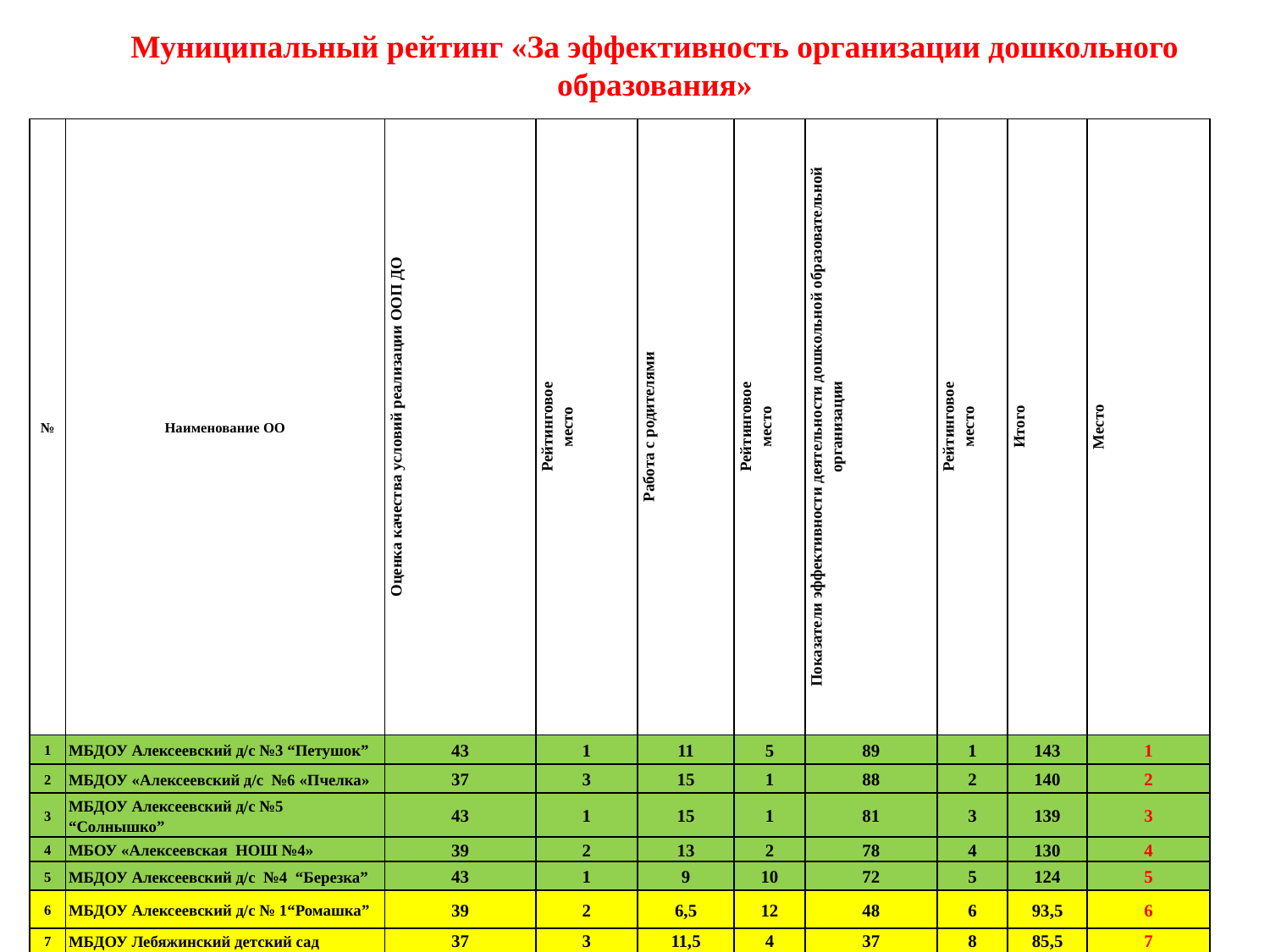

Муниципальный рейтинг «За эффективность организации дошкольного образования»
| № | Наименование ОО | Оценка качества условий реализации ООП ДО | Рейтинговое место | Работа с родителями | Рейтинговое место | Показатели эффективности деятельности дошкольной образовательной организации | Рейтинговое место | Итого | Место |
| --- | --- | --- | --- | --- | --- | --- | --- | --- | --- |
| 1 | МБДОУ Алексеевский д/с №3 “Петушок” | 43 | 1 | 11 | 5 | 89 | 1 | 143 | 1 |
| 2 | МБДОУ «Алексеевский д/с №6 «Пчелка» | 37 | 3 | 15 | 1 | 88 | 2 | 140 | 2 |
| 3 | МБДОУ Алексеевский д/с №5 “Солнышко” | 43 | 1 | 15 | 1 | 81 | 3 | 139 | 3 |
| 4 | МБОУ «Алексеевская НОШ №4» | 39 | 2 | 13 | 2 | 78 | 4 | 130 | 4 |
| 5 | МБДОУ Алексеевский д/с №4 “Березка” | 43 | 1 | 9 | 10 | 72 | 5 | 124 | 5 |
| 6 | МБДОУ Алексеевский д/с № 1“Ромашка” | 39 | 2 | 6,5 | 12 | 48 | 6 | 93,5 | 6 |
| 7 | МБДОУ Лебяжинский детский сад | 37 | 3 | 11,5 | 4 | 37 | 8 | 85,5 | 7 |
| 8 | МБДОУ Алексеевский д/с №2 “Зайчик” | 33 | 4 | 8,5 | 10 | 40 | 7 | 81,5 | 8 |
| 9 | МБДОУ Реченская ООШ | 30 | 6 | 9,5 | 8 | 26 | 11 | 65,5 | 9 |
| 10 | МБДОУ Билярский д/с № 17 "Сказка" | 17 | 16 | 11 | 5 | 35 | 9 | 63 | 10 |
| 11 | МБОУ Ромодановская СОШ | 31 | 5 | 13 | 2 | 17 | 14 | 61 | 11 |
| 12 | МБОУ Куркульская СОШ | 33 | 4 | 11 | 5 | 16 | 15 | 60 | 12 |
| 13 | МБОУ Ялкынская ООШ | 22 | 11 | 11 | 5 | 24 | 12 | 57 | 13 |
| 14 | МБОУ Левашовская СОШ | 18 | 15 | 9,5 | 8 | 29 | 10 | 56,5 | 14 |
| 15 | МБОУ Родниковская СОШ | 29 | 7 | 8,5 | 10 | 8 | 13 | 56,5 | 14 |
| 16 | МБОУ Чувашскомайнская ООШ | 26 | 9 | 12 | 3 | 17 | 14 | 55 | 16 |
| 17 | МБОУ Степношенталинская ООШ | 24 | 10 | 10 | 7 | 19 | 13 | 53 | 17 |
| 18 | МБОУ Краснобаранская ООШ | 28 | 8 | 11,5 | 4 | 13 | 16 | 52,5 | 18 |
| 19 | МБОУ «Шаминская ООШ» | 30 | 6 | 10,5 | 6 | 9 | 18 | 49,5 | 19 |
| 20 | МБОУ Сахаровская СОШ | 20 | 13 | 8,5 | 11 | 19 | 13 | 47,5 | 20 |
| 21 | МБОУ Среднетиганская СОШ | 26 | 9 | 12 | 3 | 9 | 18 | 47 | 21 |
| 22 | МБОУ Большеполянская СОШ | 17 | 16 | 10 | 7 | 13 | 16 | 40 | 22 |
| 23 | МБОУ Мокрокурналинская СОШ | 21 | 12 | 8,5 | 10 | 10 | 17 | 39,5 | 23 |
| 24 | МБОУ Большетиганская СОШ | 21 | 12 | 9,5 | 8 | 8 | 19 | 38,5 | 24 |
| 25 | МБДОУ Ерыклинская ООШ | 19 | 14 | 8 | 11 | 9 | 18 | 36 | 25 |
| 26 | МБОУ Подлесношенталинская ООШ | 15 | 17 | 5 | 13 | 10 | 17 | 30 | 26 |
| 27 | МБОУ Лебединская ООШ | 13 | 18 | 2,5 | 14 | 7 | 20 | 22,5 | 27 |